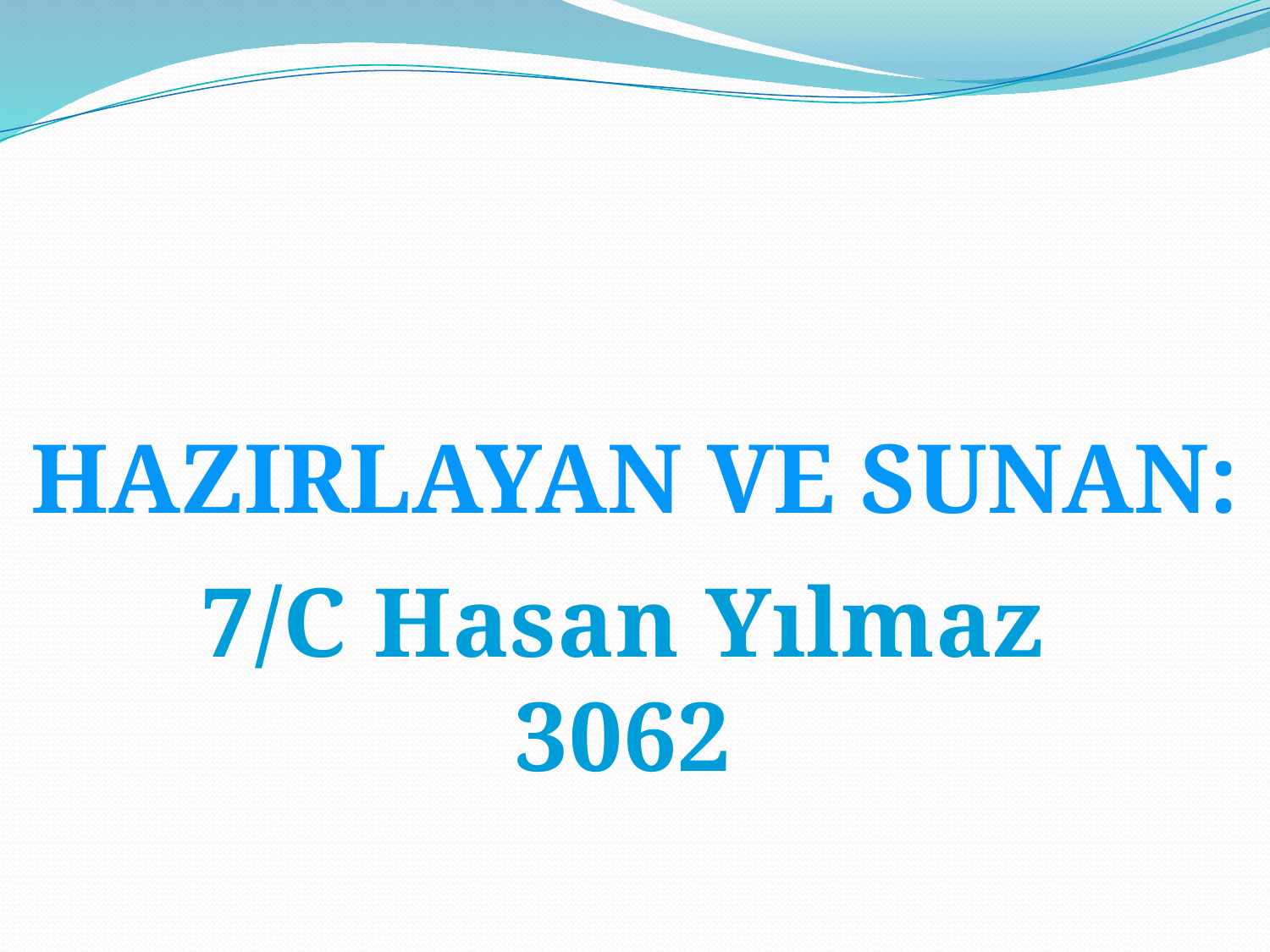

#

HAZIRLAYAN VE SUNAN:

7/C Hasan Yılmaz
3062